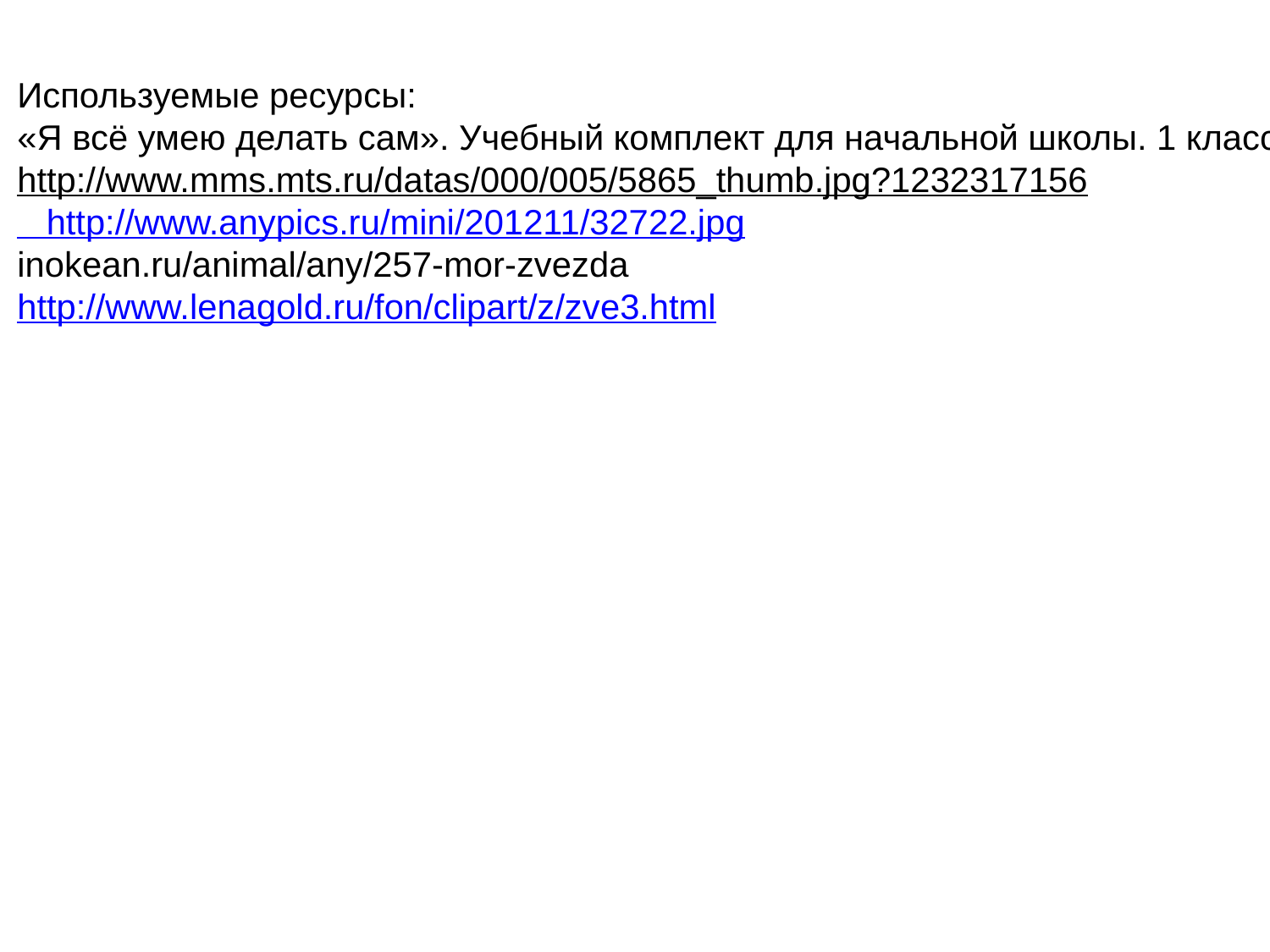

Используемые ресурсы:
«Я всё умею делать сам». Учебный комплект для начальной школы. 1 класс.
http://www.mms.mts.ru/datas/000/005/5865_thumb.jpg?1232317156
   http://www.anypics.ru/mini/201211/32722.jpg
inokean.ru/animal/any/257-mor-zvezda‎
http://www.lenagold.ru/fon/clipart/z/zve3.html